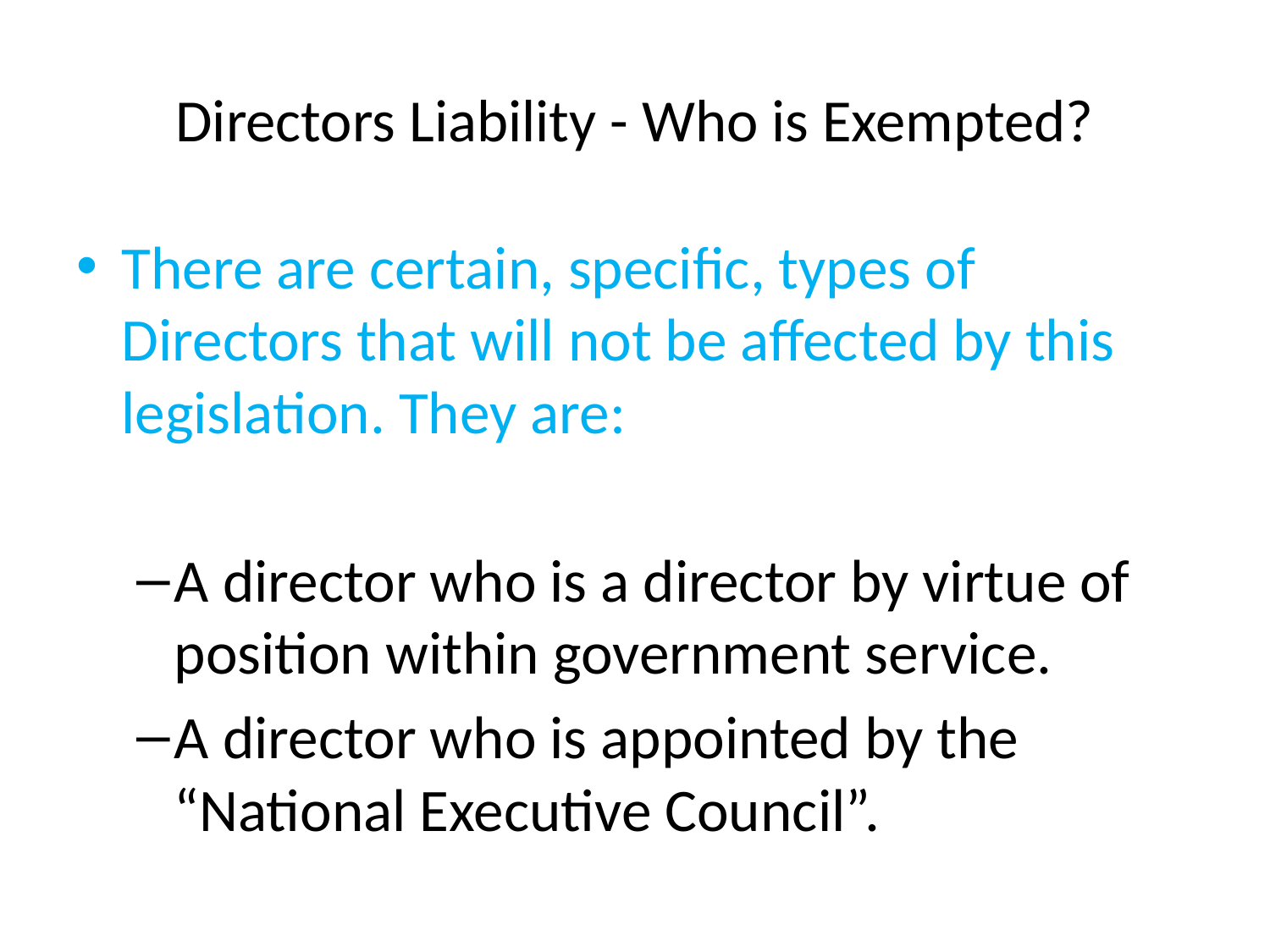

# Directors Liability - Who is Exempted?
There are certain, specific, types of Directors that will not be affected by this legislation. They are:

A director who is a director by virtue of position within government service.
A director who is appointed by the “National Executive Council”.